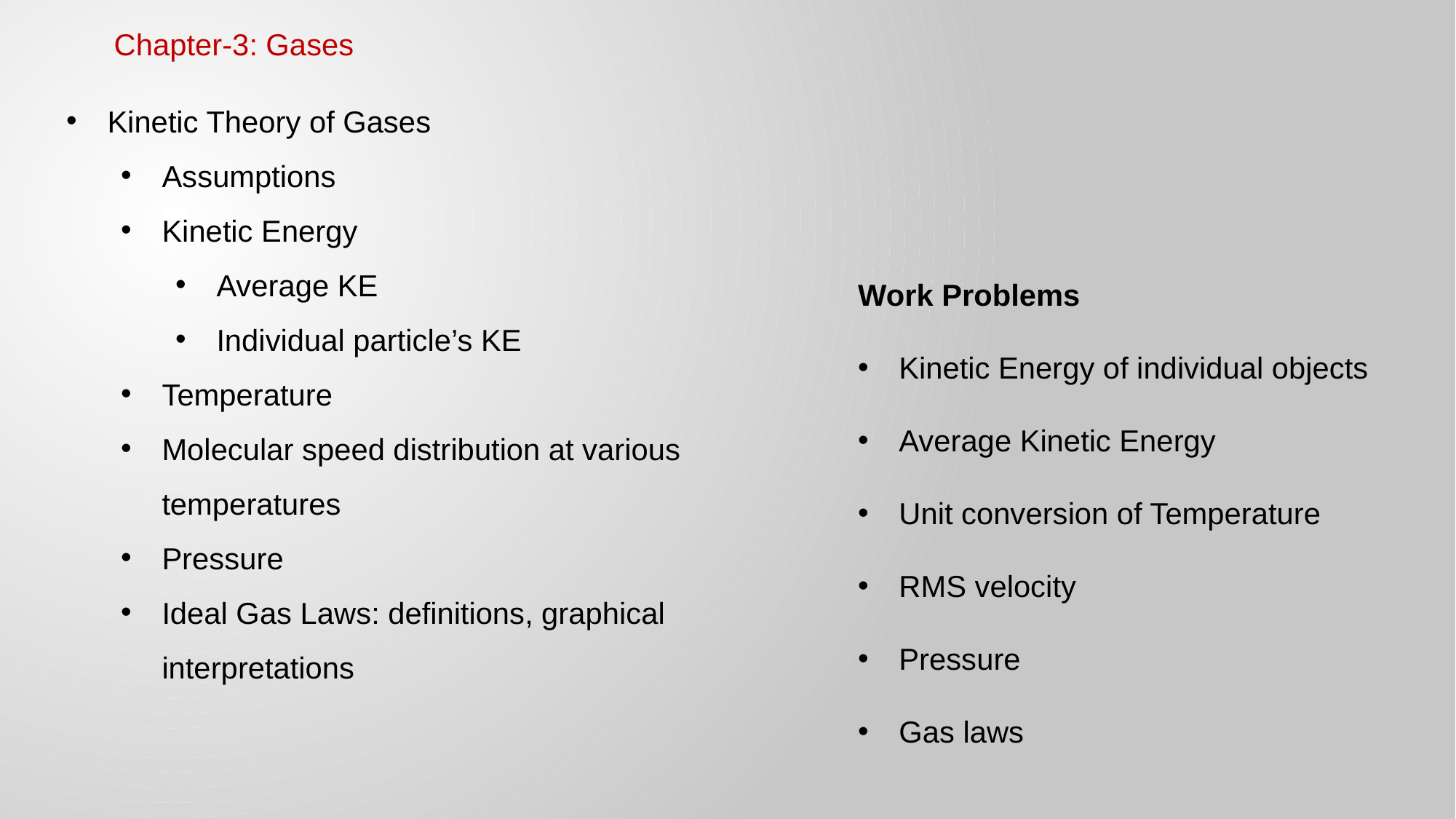

Chapter-3: Gases
Kinetic Theory of Gases
Assumptions
Kinetic Energy
Average KE
Individual particle’s KE
Temperature
Molecular speed distribution at various temperatures
Pressure
Ideal Gas Laws: definitions, graphical interpretations
Work Problems
Kinetic Energy of individual objects
Average Kinetic Energy
Unit conversion of Temperature
RMS velocity
Pressure
Gas laws